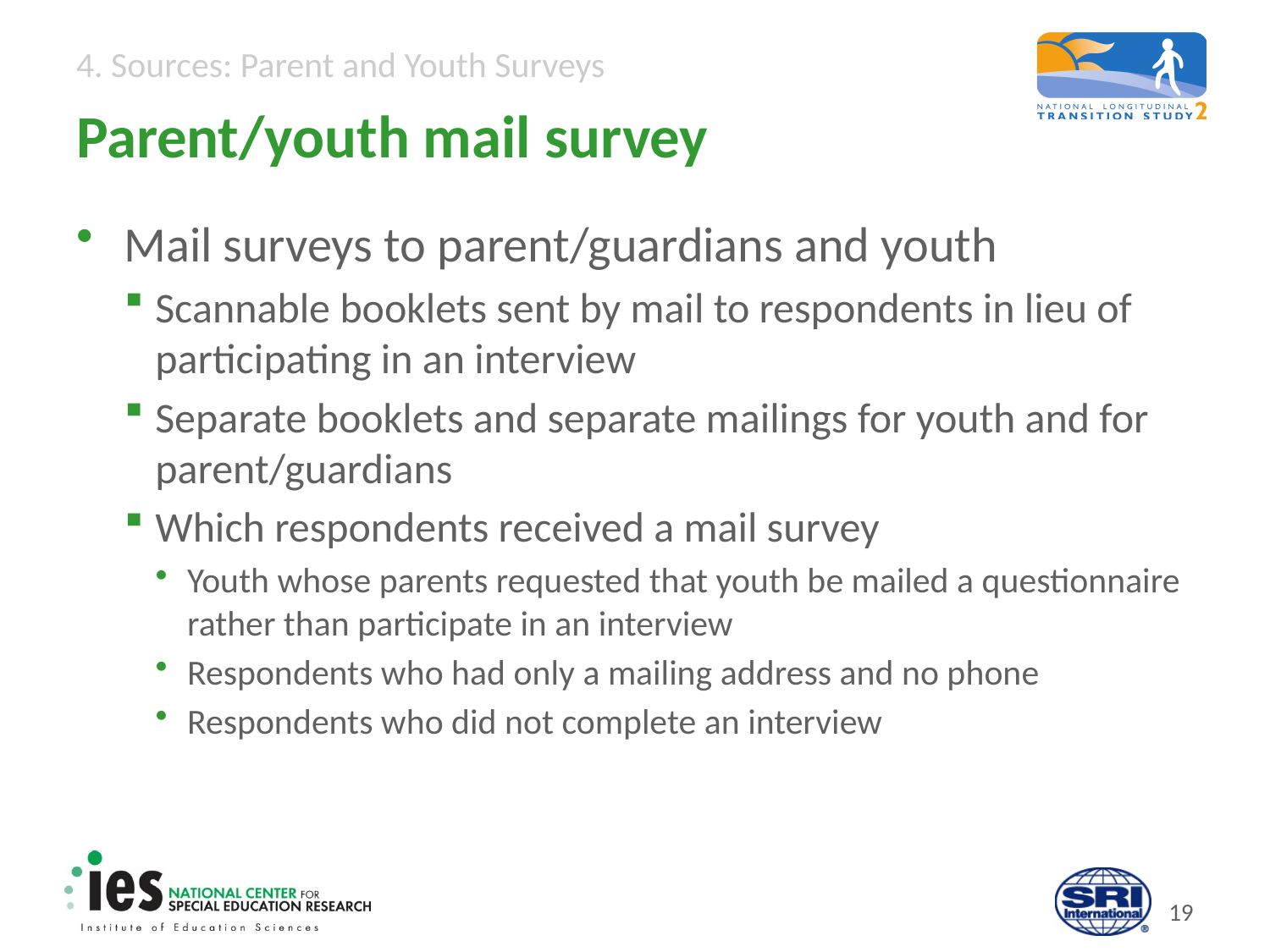

# Parent/youth mail survey
Mail surveys to parent/guardians and youth
Scannable booklets sent by mail to respondents in lieu of participating in an interview
Separate booklets and separate mailings for youth and for parent/guardians
Which respondents received a mail survey
Youth whose parents requested that youth be mailed a questionnaire rather than participate in an interview
Respondents who had only a mailing address and no phone
Respondents who did not complete an interview
19